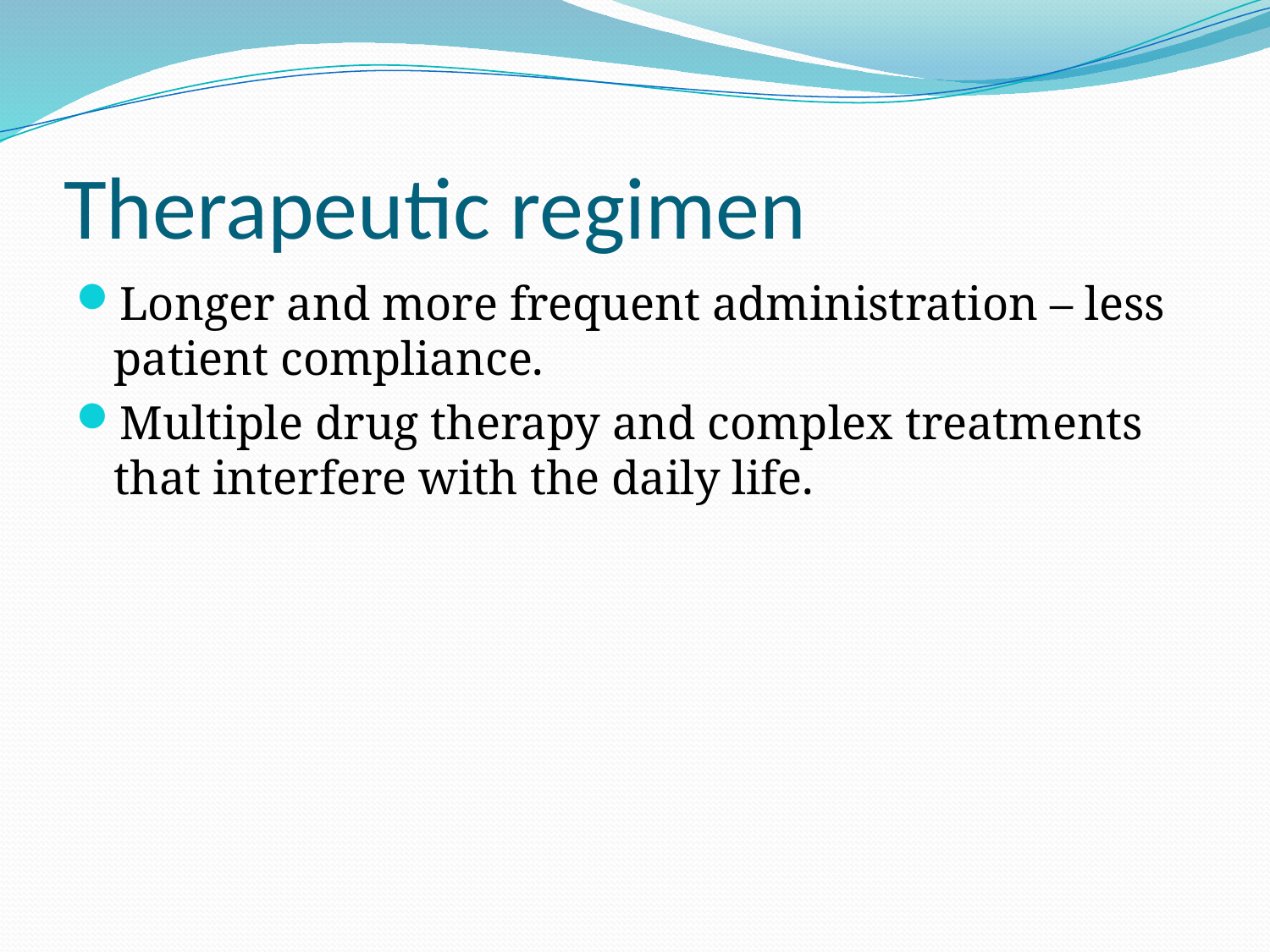

# Therapeutic regimen
Longer and more frequent administration – less patient compliance.
Multiple drug therapy and complex treatments that interfere with the daily life.